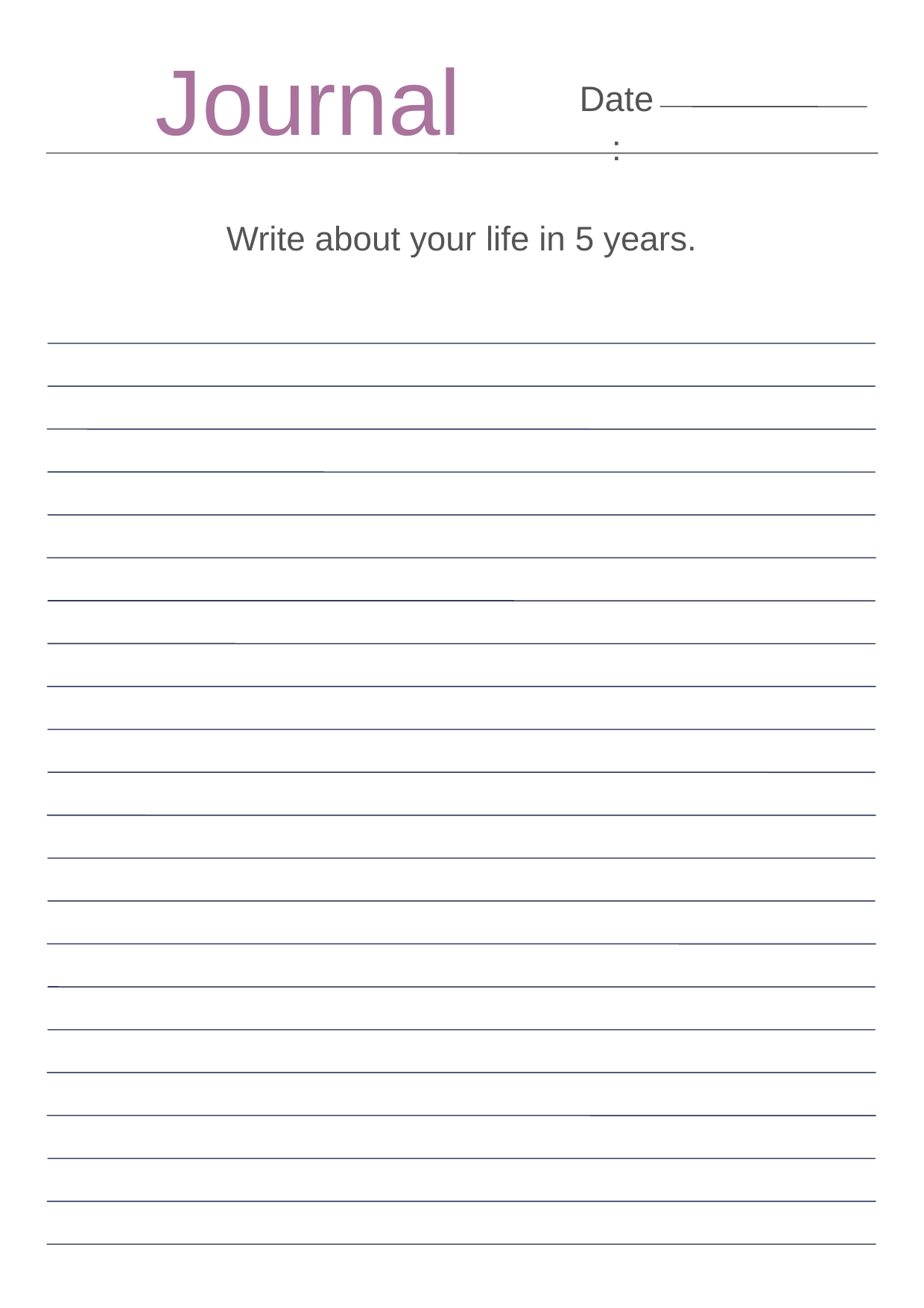

Journal
Date:

Write about your life in 5 years.